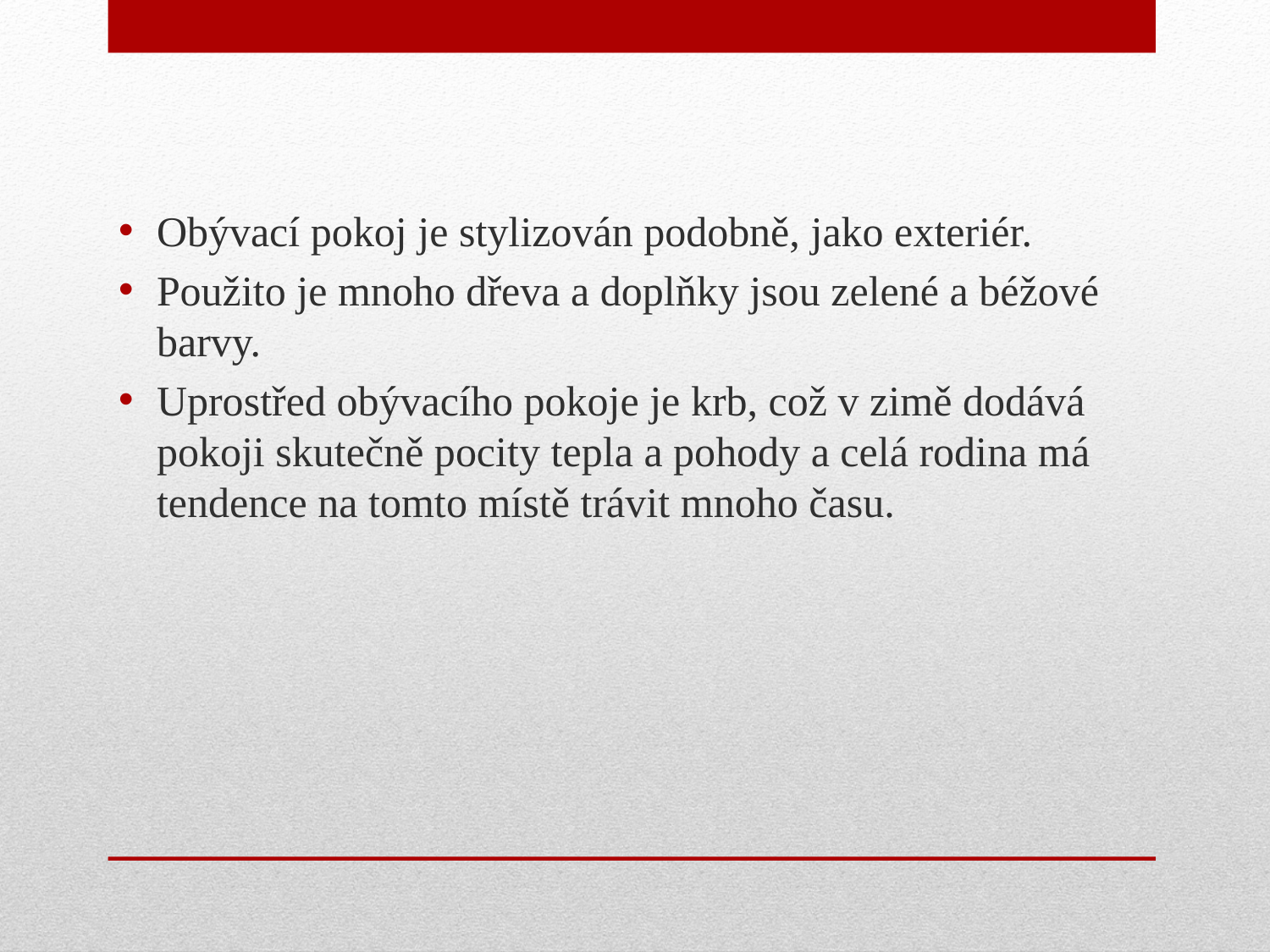

Obývací pokoj je stylizován podobně, jako exteriér.
Použito je mnoho dřeva a doplňky jsou zelené a béžové barvy.
Uprostřed obývacího pokoje je krb, což v zimě dodává pokoji skutečně pocity tepla a pohody a celá rodina má tendence na tomto místě trávit mnoho času.
#